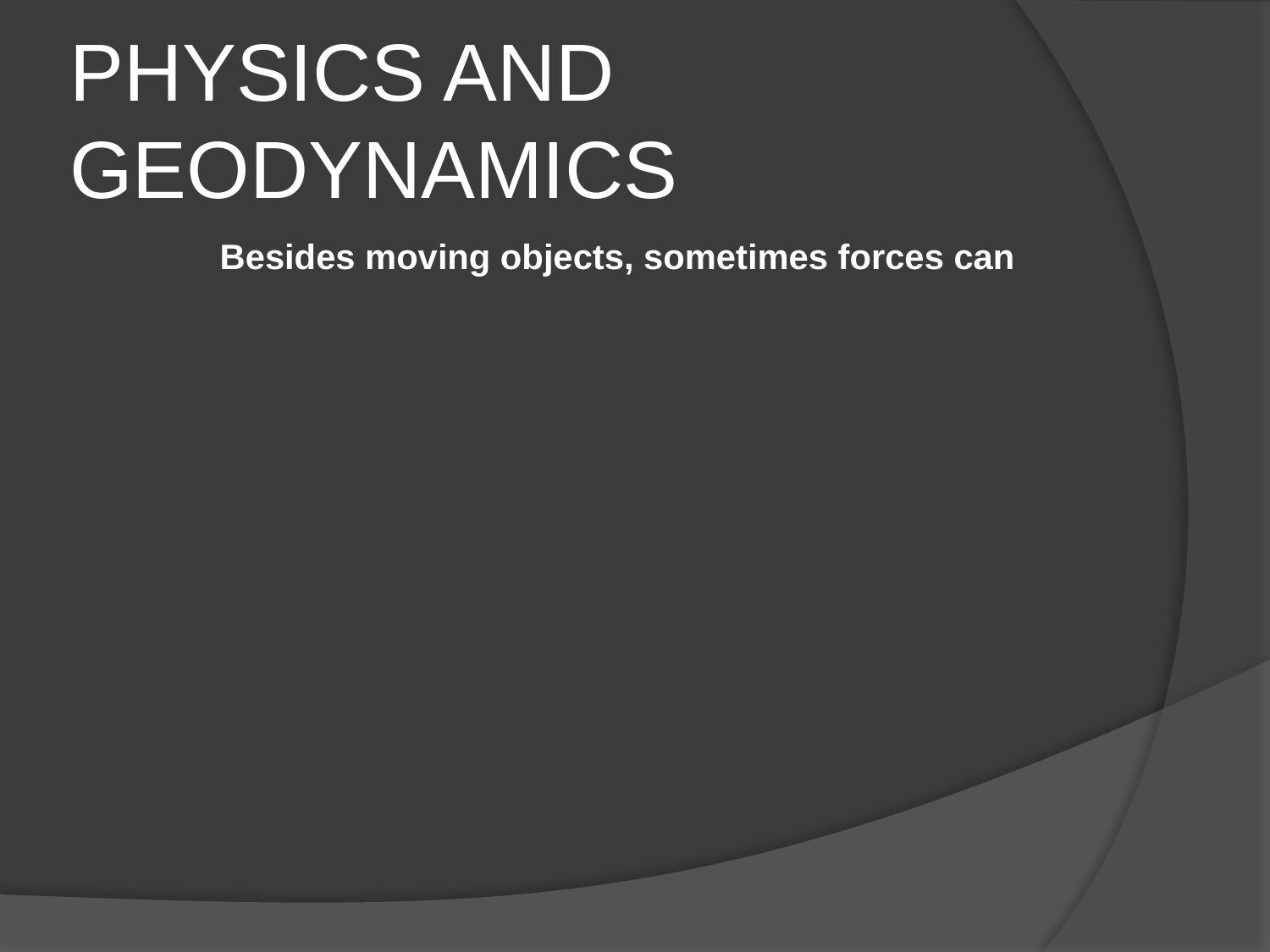

# PHYSICS AND GEODYNAMICS
Besides moving objects, sometimes forces can